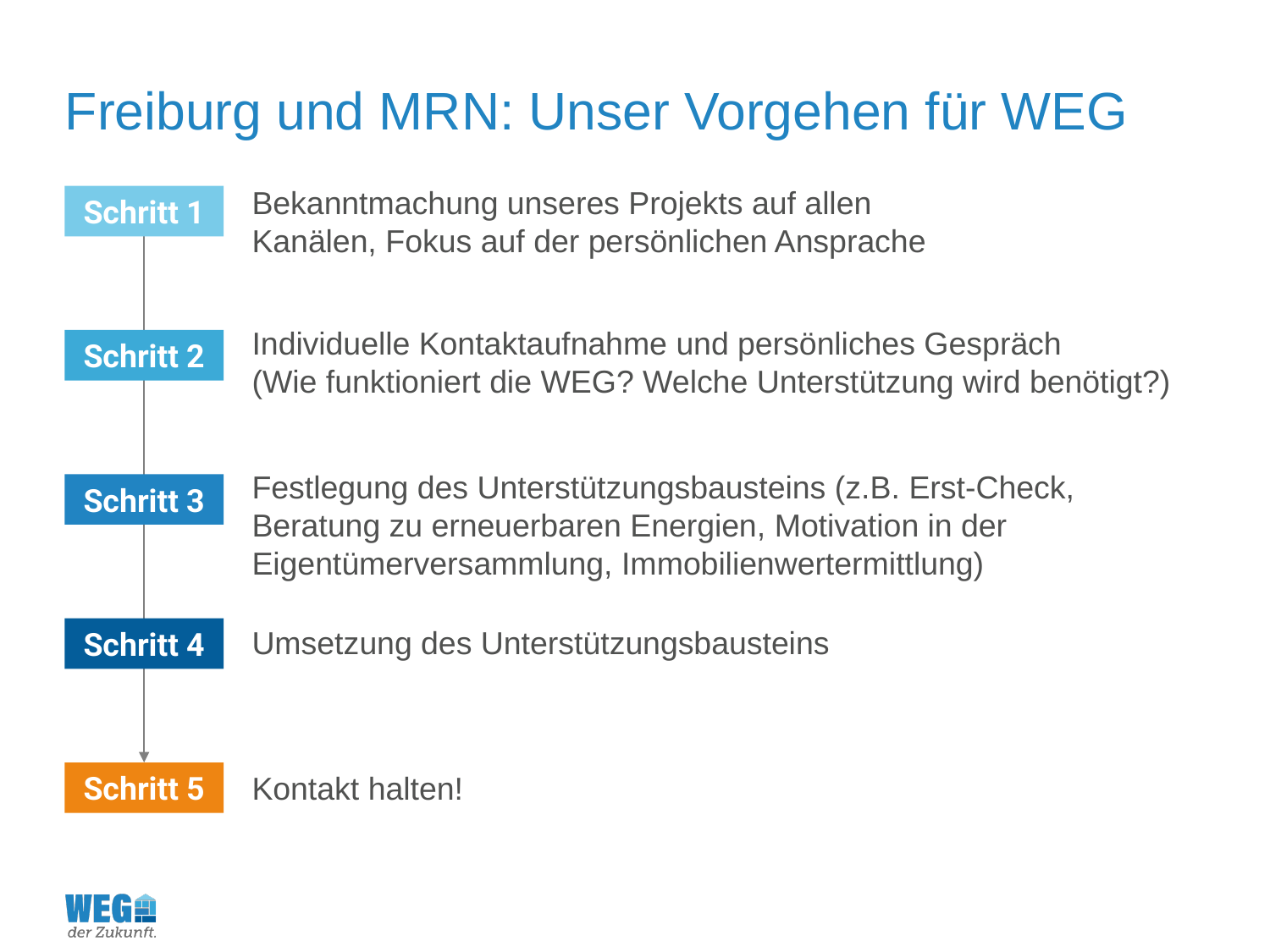

# Freiburg und MRN: Unser Vorgehen für WEG
Bekanntmachung unseres Projekts auf allen Kanälen, Fokus auf der persönlichen Ansprache

Schritt 1
Individuelle Kontaktaufnahme und persönliches Gespräch
(Wie funktioniert die WEG? Welche Unterstützung wird benötigt?)
Schritt 2
Festlegung des Unterstützungsbausteins (z.B. Erst-Check, Beratung zu erneuerbaren Energien, Motivation in der Eigentümerversammlung, Immobilienwertermittlung)
Schritt 3
Umsetzung des Unterstützungsbausteins
Schritt 4
Kontakt halten!
Schritt 5